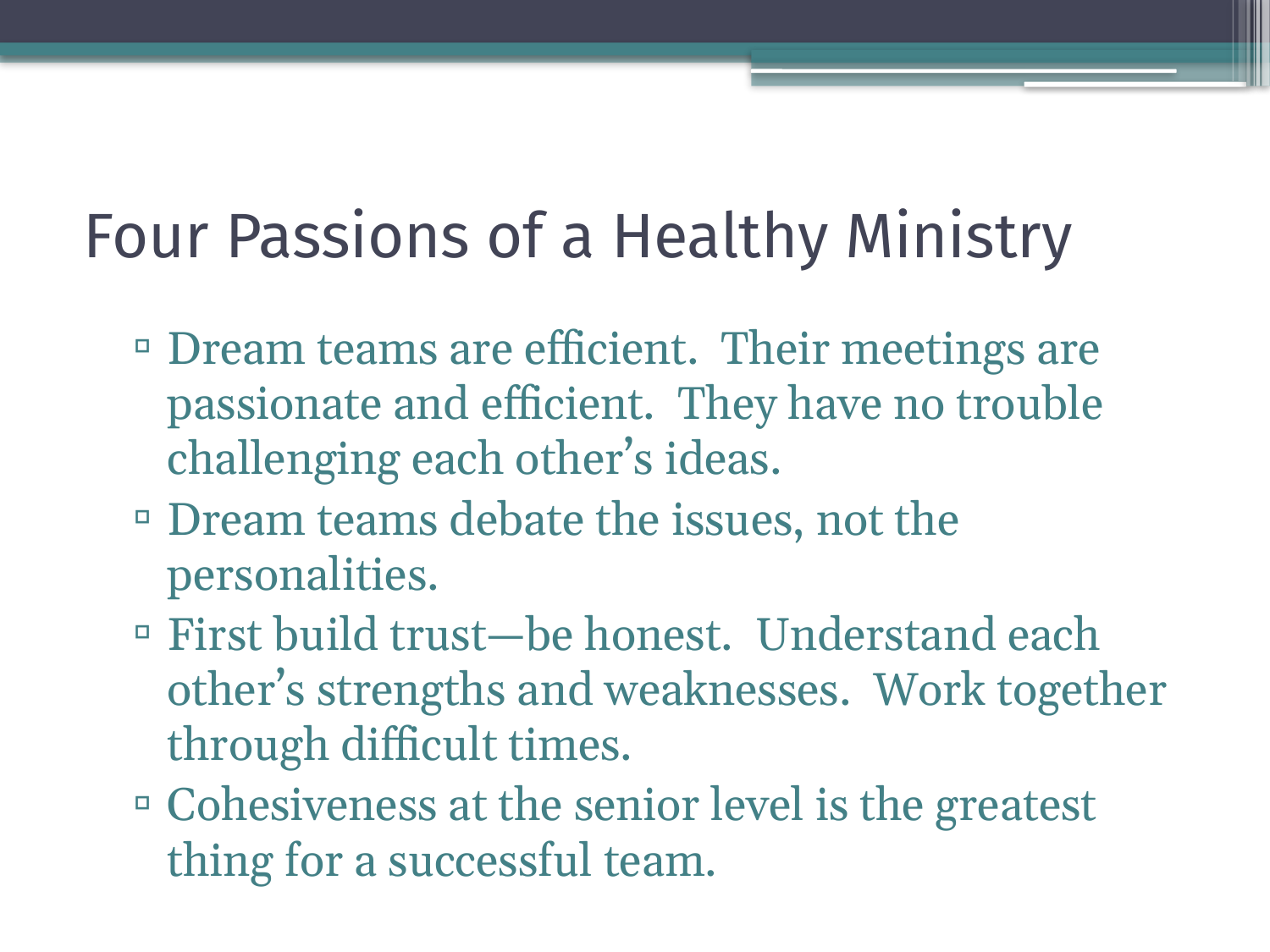

# Four Passions of a Healthy Ministry
Dream teams are efficient.  Their meetings are passionate and efficient.  They have no trouble challenging each other’s ideas.
Dream teams debate the issues, not the personalities.
First build trust—be honest.  Understand each other’s strengths and weaknesses.  Work together through difficult times.
Cohesiveness at the senior level is the greatest thing for a successful team.